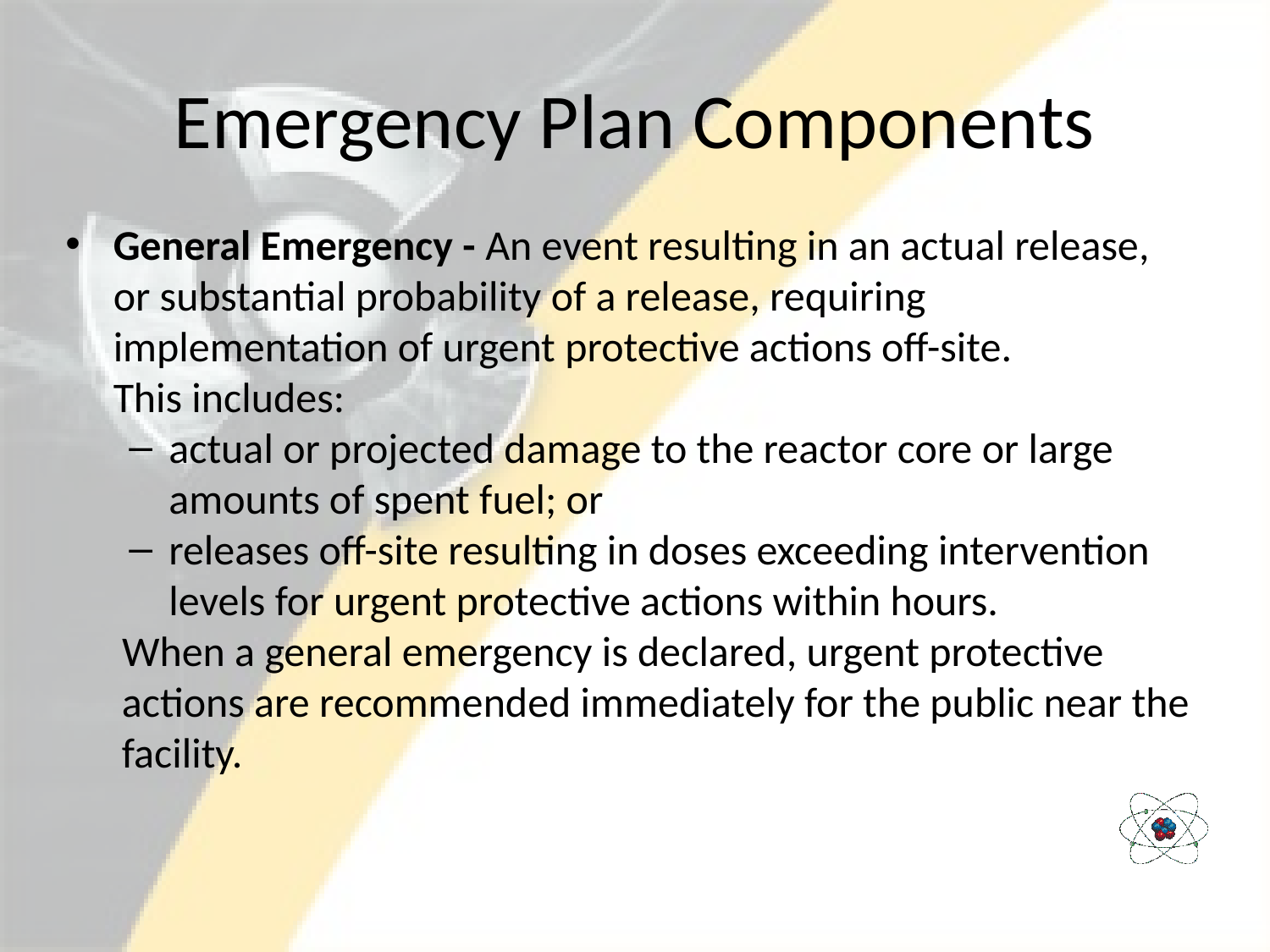

# Emergency Plan Components
General Emergency - An event resulting in an actual release, or substantial probability of a release, requiring implementation of urgent protective actions off-site.
This includes:
actual or projected damage to the reactor core or large amounts of spent fuel; or
releases off-site resulting in doses exceeding intervention levels for urgent protective actions within hours.
When a general emergency is declared, urgent protective actions are recommended immediately for the public near the facility.